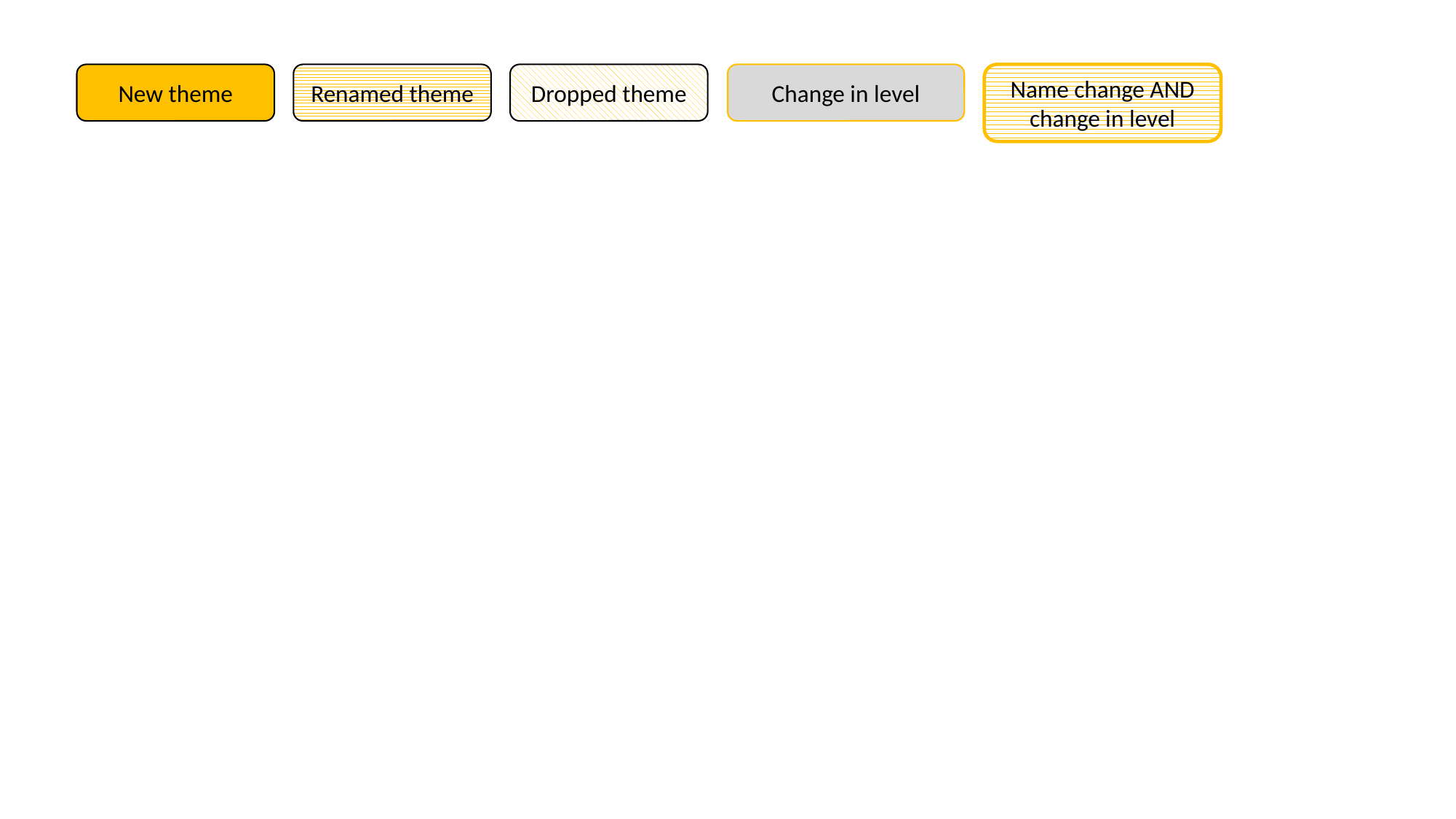

New theme
Renamed theme
Dropped theme
Change in level
Name change AND change in level